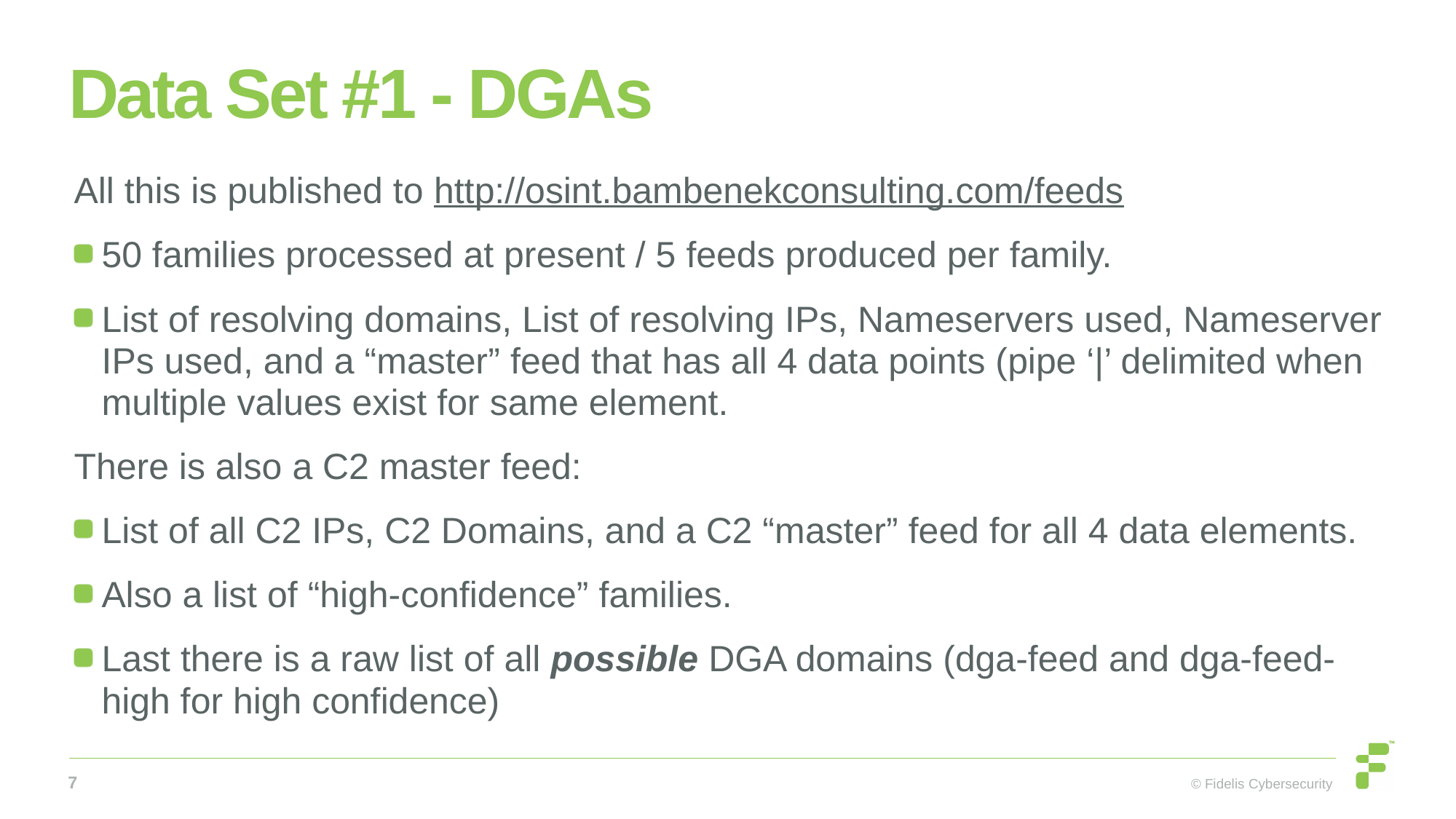

# Data Set #1 - DGAs
All this is published to http://osint.bambenekconsulting.com/feeds
50 families processed at present / 5 feeds produced per family.
List of resolving domains, List of resolving IPs, Nameservers used, Nameserver IPs used, and a “master” feed that has all 4 data points (pipe ‘|’ delimited when multiple values exist for same element.
There is also a C2 master feed:
List of all C2 IPs, C2 Domains, and a C2 “master” feed for all 4 data elements.
Also a list of “high-confidence” families.
Last there is a raw list of all possible DGA domains (dga-feed and dga-feed-high for high confidence)
7